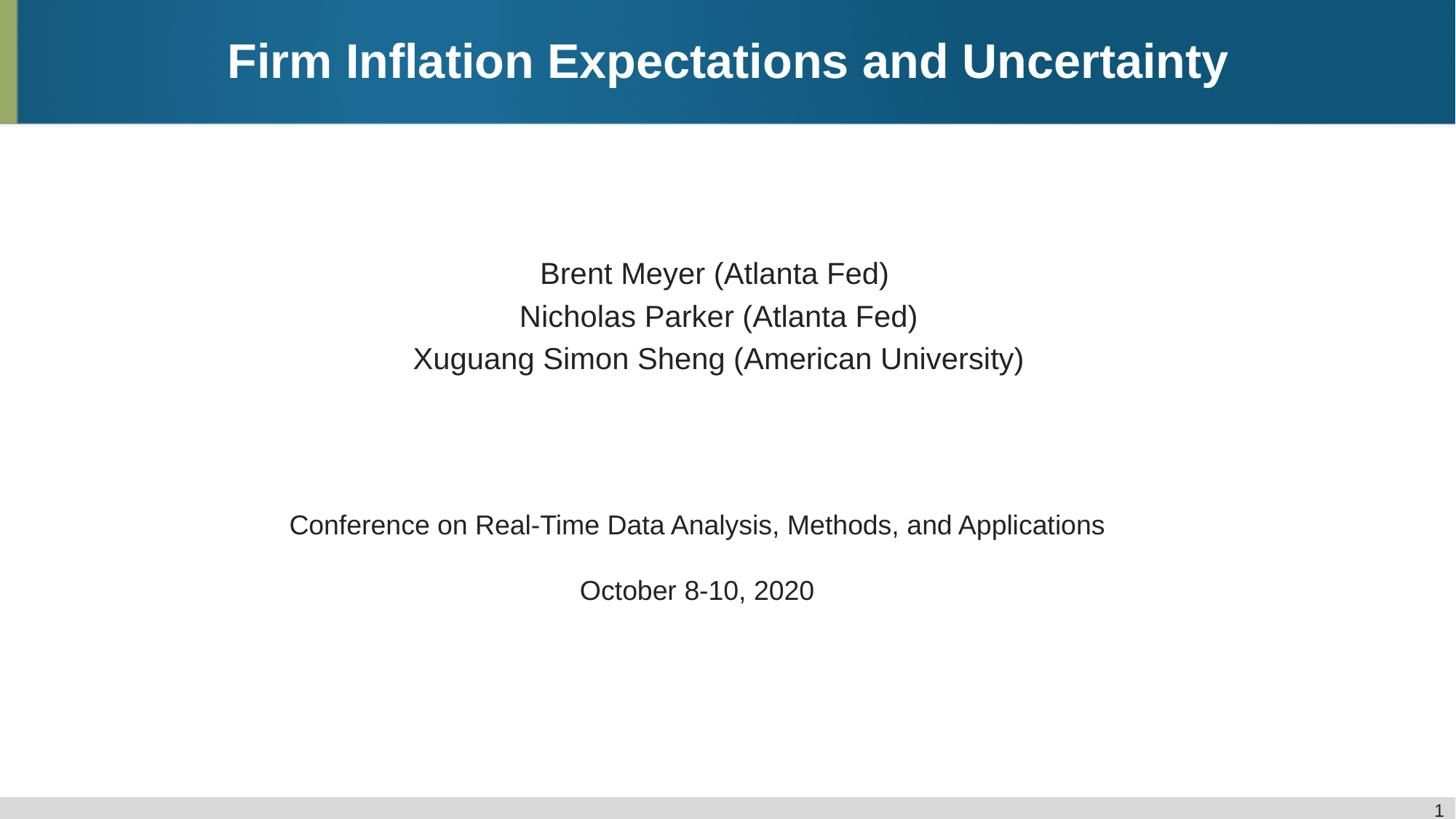

# Firm Inflation Expectations and Uncertainty
Brent Meyer (Atlanta Fed)
Nicholas Parker (Atlanta Fed)
Xuguang Simon Sheng (American University)

Conference on Real-Time Data Analysis, Methods, and Applications

October 8-10, 2020
1